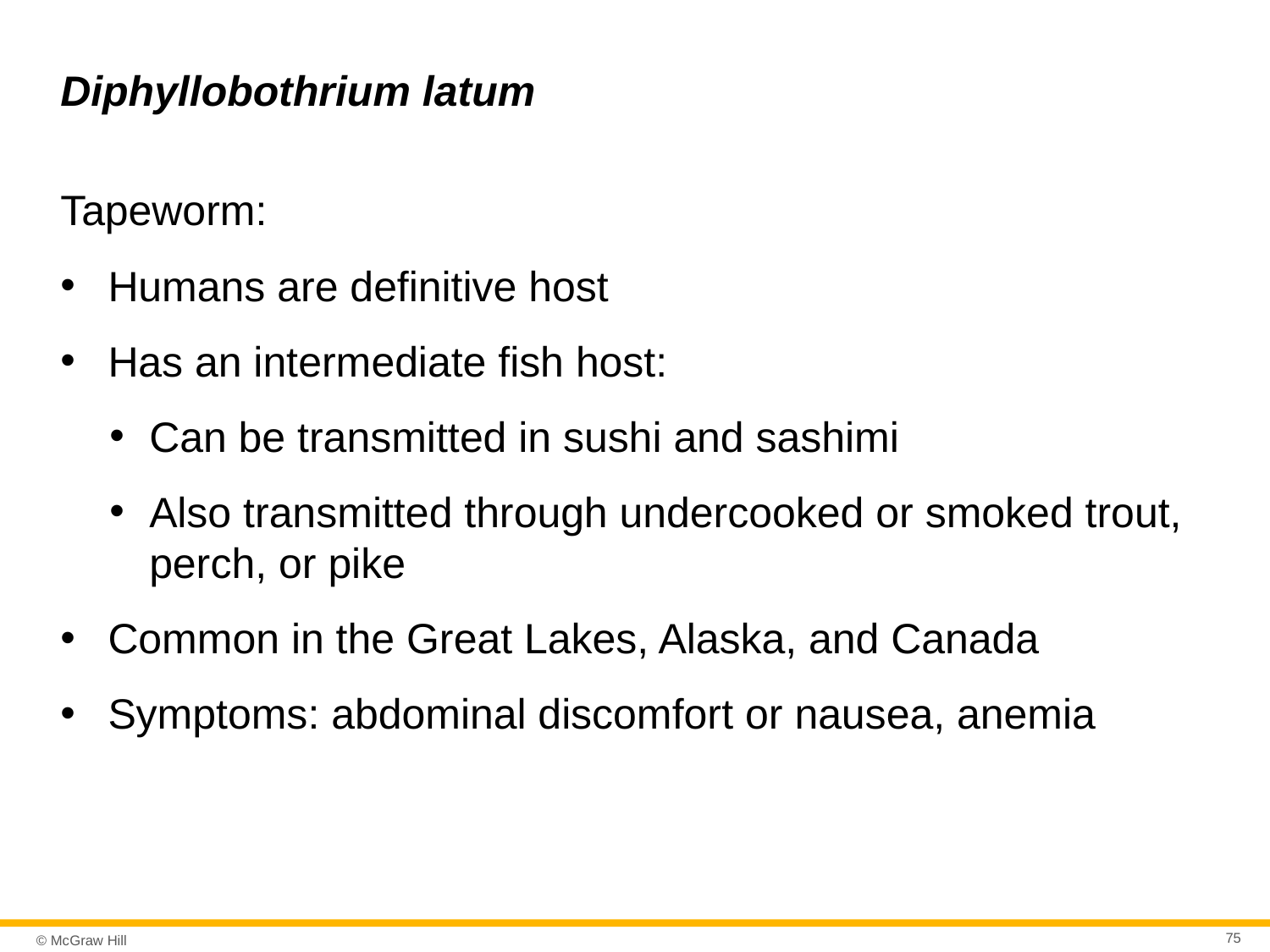

# Diphyllobothrium latum
Tapeworm:
Humans are definitive host
Has an intermediate fish host:
Can be transmitted in sushi and sashimi
Also transmitted through undercooked or smoked trout, perch, or pike
Common in the Great Lakes, Alaska, and Canada
Symptoms: abdominal discomfort or nausea, anemia